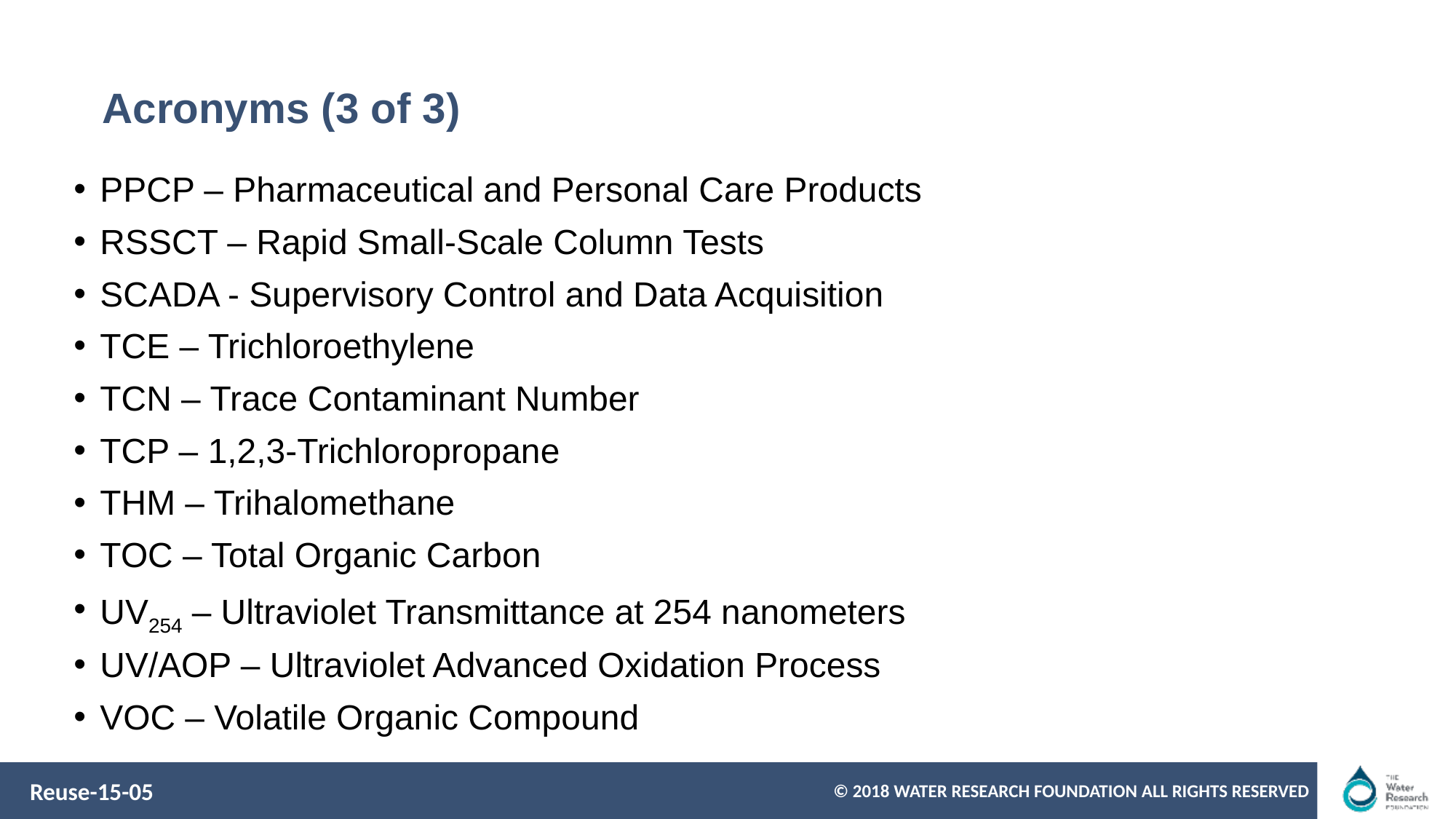

# Acronyms (3 of 3)
PPCP – Pharmaceutical and Personal Care Products
RSSCT – Rapid Small-Scale Column Tests
SCADA - Supervisory Control and Data Acquisition
TCE – Trichloroethylene
TCN – Trace Contaminant Number
TCP – 1,2,3-Trichloropropane
THM – Trihalomethane
TOC – Total Organic Carbon
UV254 – Ultraviolet Transmittance at 254 nanometers
UV/AOP – Ultraviolet Advanced Oxidation Process
VOC – Volatile Organic Compound